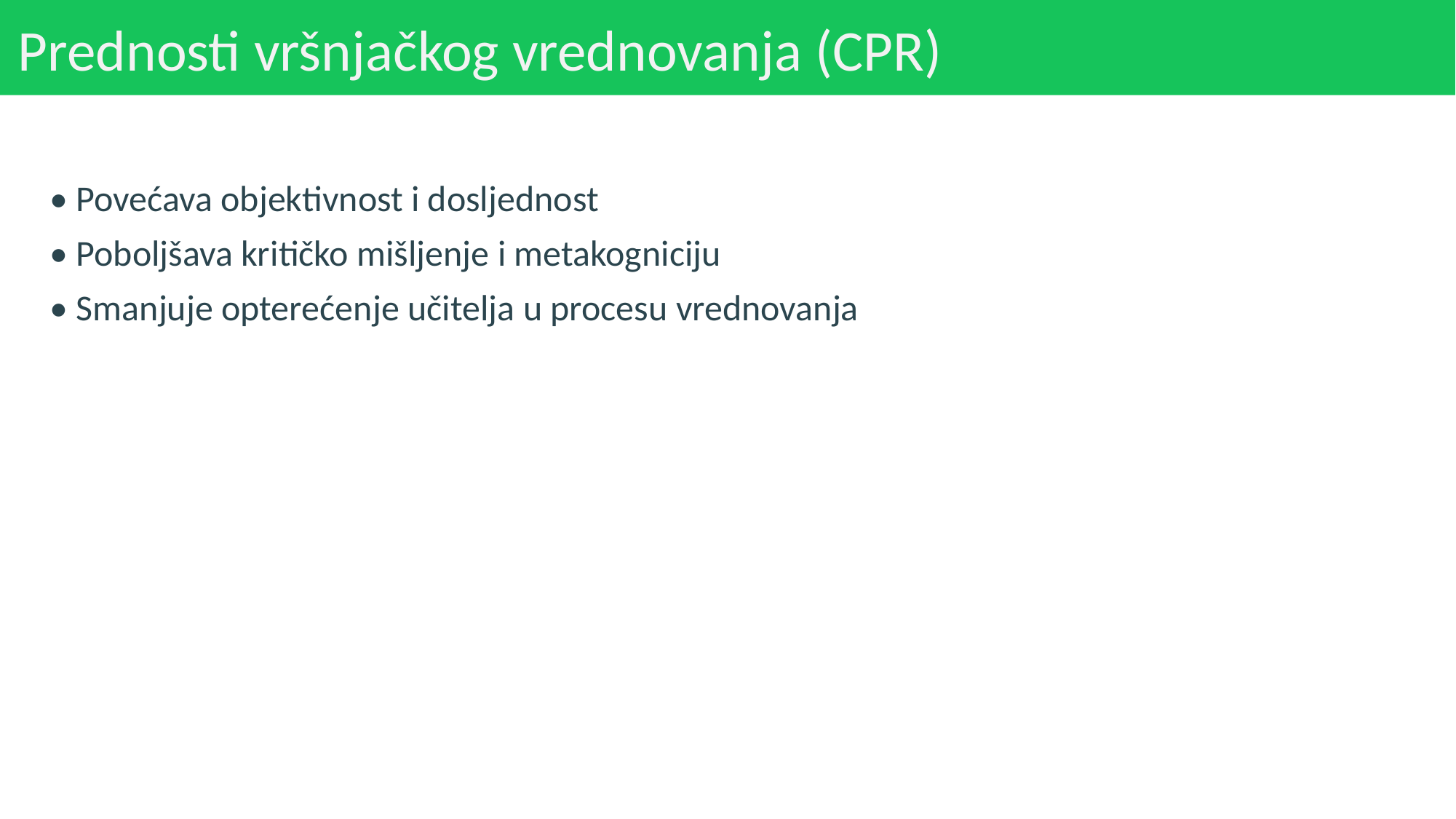

# Prednosti vršnjačkog vrednovanja (CPR)
• Povećava objektivnost i dosljednost
• Poboljšava kritičko mišljenje i metakogniciju
• Smanjuje opterećenje učitelja u procesu vrednovanja